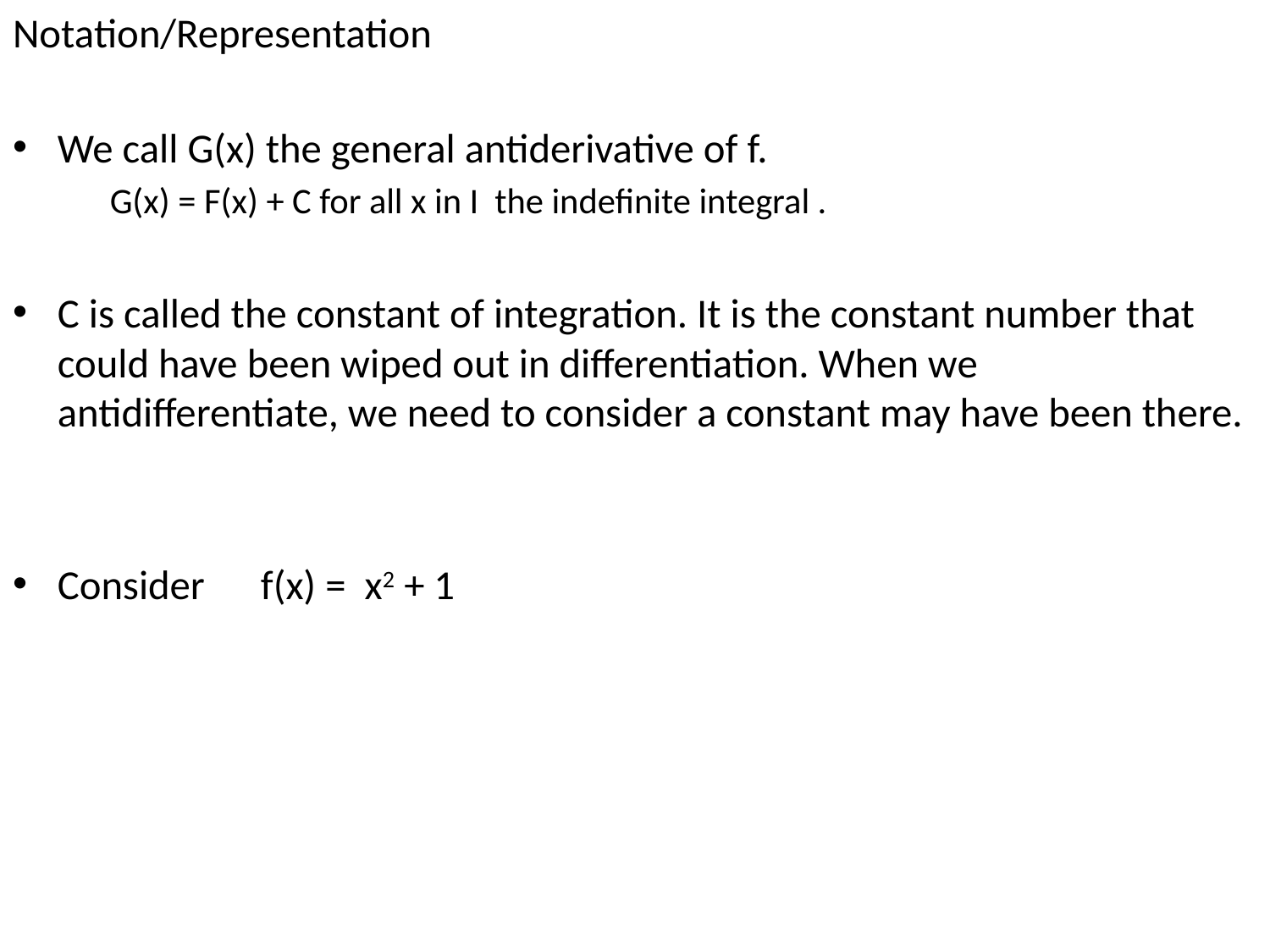

Notation/Representation

We call G(x) the general antiderivative of f.
		G(x) = F(x) + C for all x in I  the indefinite integral .

C is called the constant of integration. It is the constant number that could have been wiped out in differentiation. When we antidifferentiate, we need to consider a constant may have been there.

Consider      f(x) =  x2 + 1